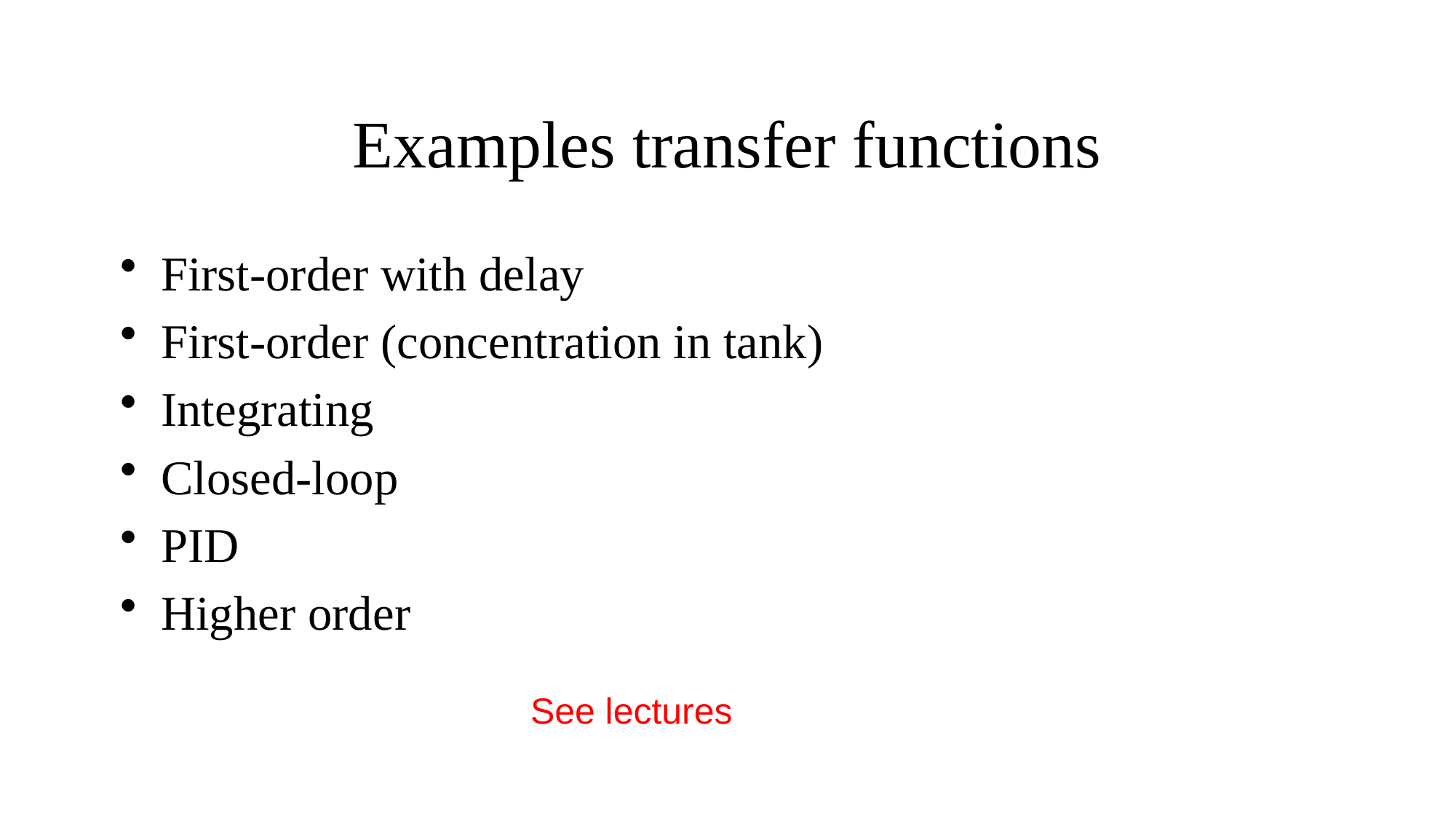

# Examples transfer functions
First-order with delay
First-order (concentration in tank)
Integrating
Closed-loop
PID
Higher order
See lectures